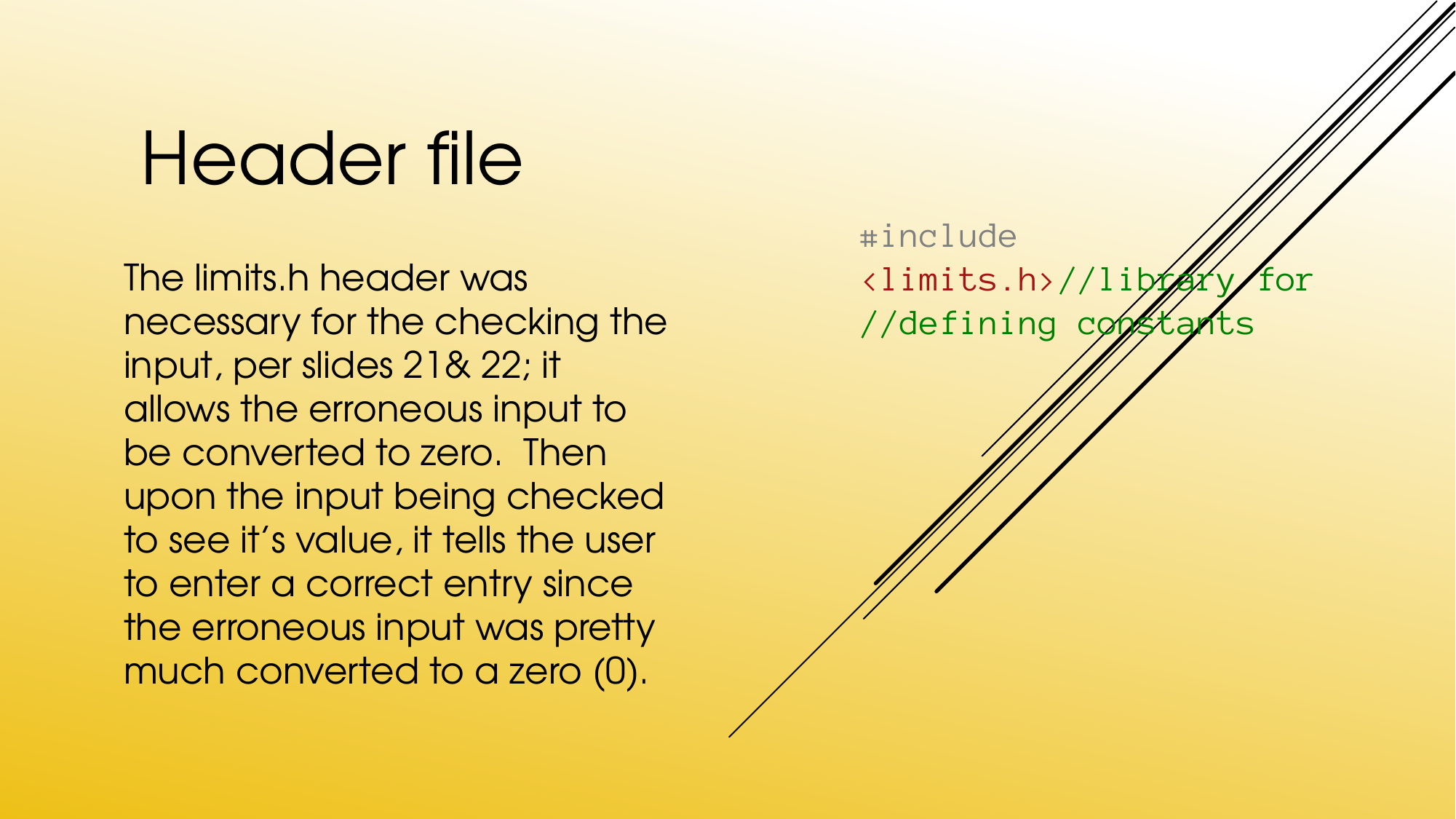

# Header file
#include <limits.h>//library for //defining constants
The limits.h header was necessary for the checking the input, per slides 21& 22; it allows the erroneous input to be converted to zero.  Then upon the input being checked to see it’s value, it tells the user to enter a correct entry since the erroneous input was pretty much converted to a zero (0).